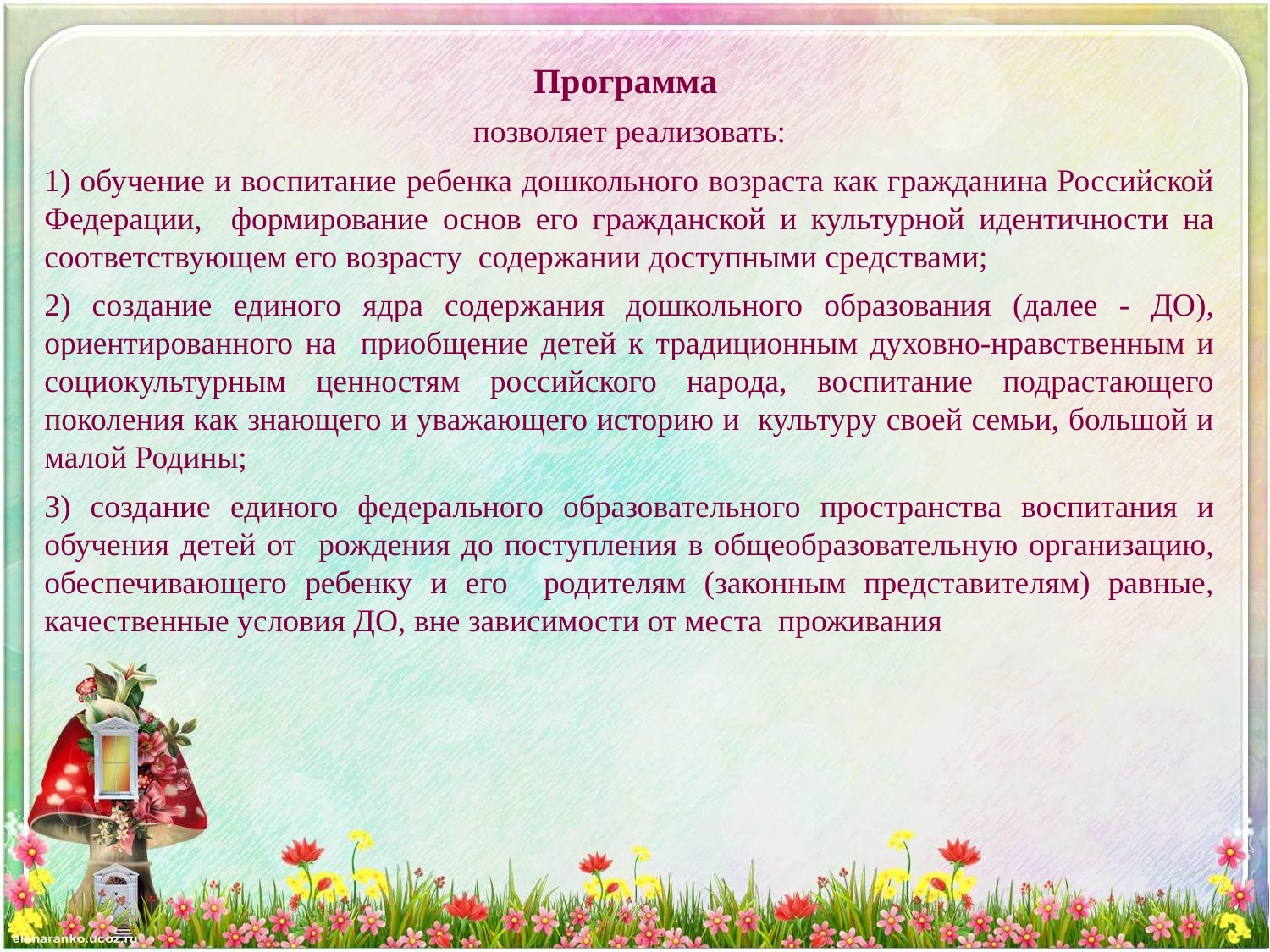

Программа
позволяет реализовать:
1) обучение и воспитание ребенка дошкольного возраста как гражданина Российской Федерации,  формирование основ его гражданской и культурной идентичности на соответствующем его возрасту  содержании доступными средствами;
2) создание единого ядра содержания дошкольного образования (далее - ДО), ориентированного на  приобщение детей к традиционным духовно-нравственным и социокультурным ценностям российского народа, воспитание подрастающего поколения как знающего и уважающего историю и  культуру своей семьи, большой и малой Родины;
3) создание единого федерального образовательного пространства воспитания и обучения детей от  рождения до поступления в общеобразовательную организацию, обеспечивающего ребенку и его  родителям (законным представителям) равные, качественные условия ДО, вне зависимости от места  проживания